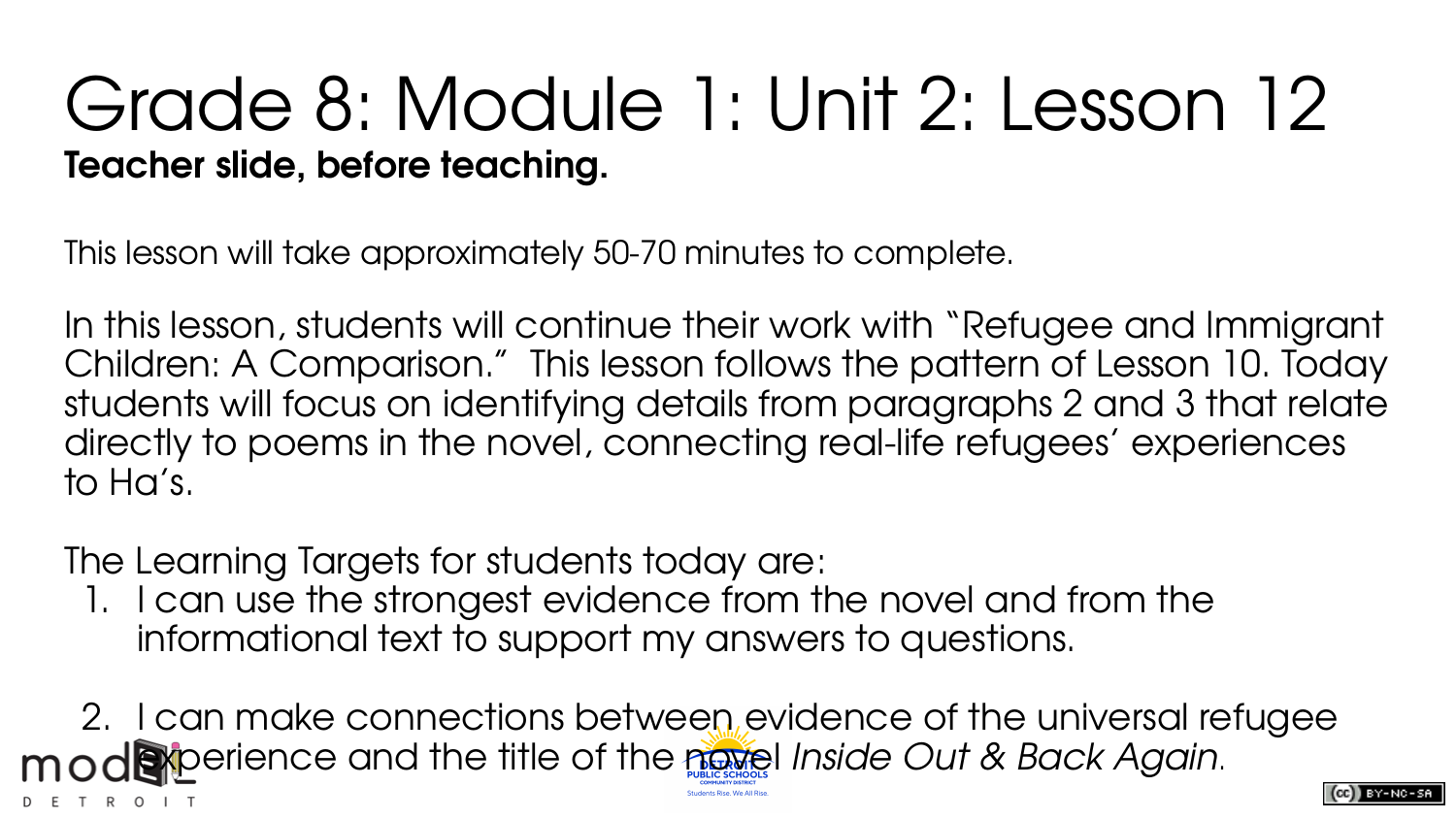

# Grade 8: Module 1: Unit 2: Lesson 12 Teacher slide, before teaching.
This lesson will take approximately 50-70 minutes to complete.

In this lesson, students will continue their work with “Refugee and Immigrant Children: A Comparison.”  This lesson follows the pattern of Lesson 10. Today students will focus on identifying details from paragraphs 2 and 3 that relate directly to poems in the novel, connecting real-life refugees’ experiences to Ha’s.
The Learning Targets for students today are:
I can use the strongest evidence from the novel and from the informational text to support my answers to questions.
I can make connections between evidence of the universal refugee experience and the title of the novel Inside Out & Back Again.